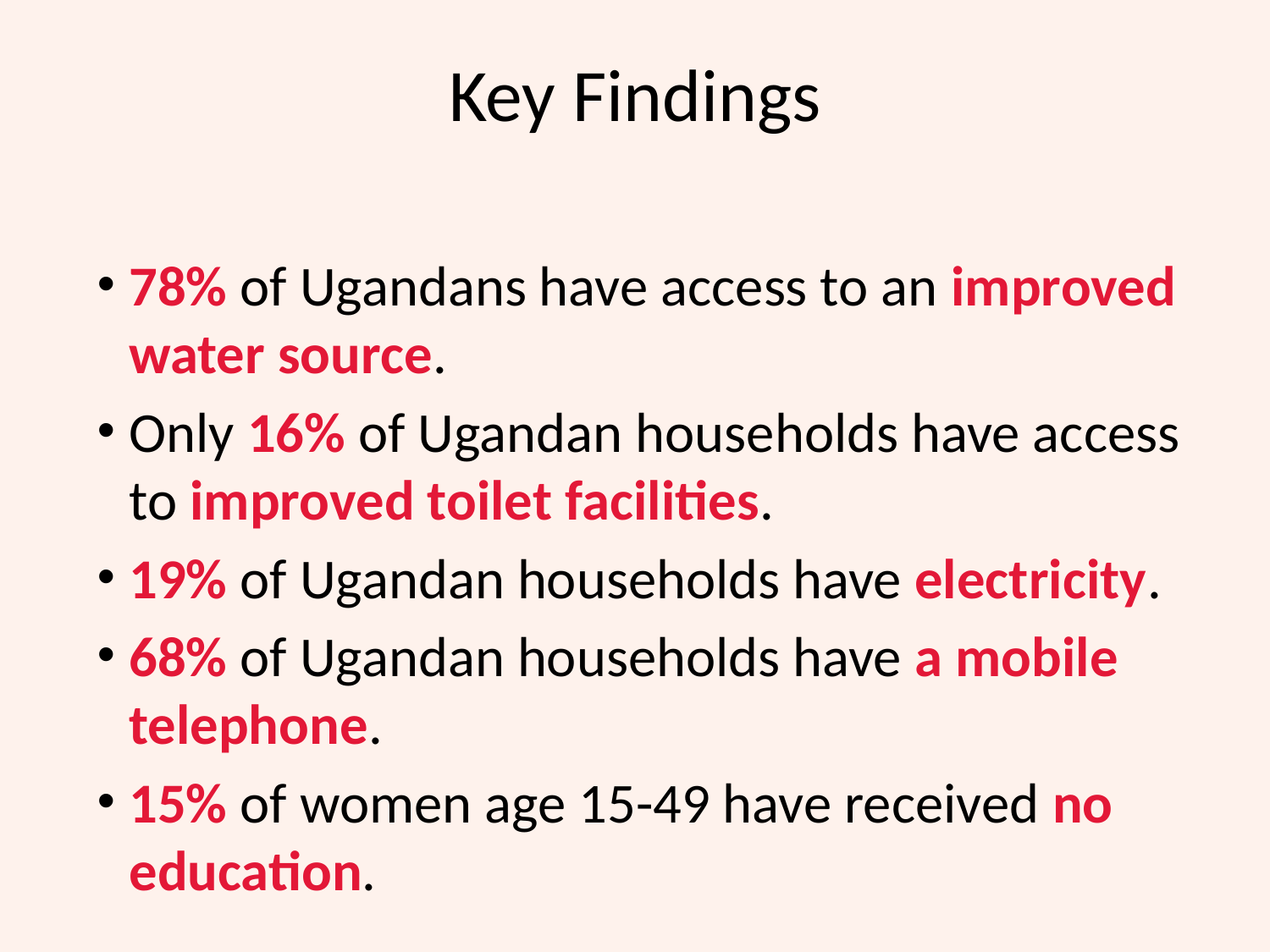

# Key Findings
78% of Ugandans have access to an improved water source.
Only 16% of Ugandan households have access to improved toilet facilities.
19% of Ugandan households have electricity.
68% of Ugandan households have a mobile telephone.
15% of women age 15-49 have received no education.